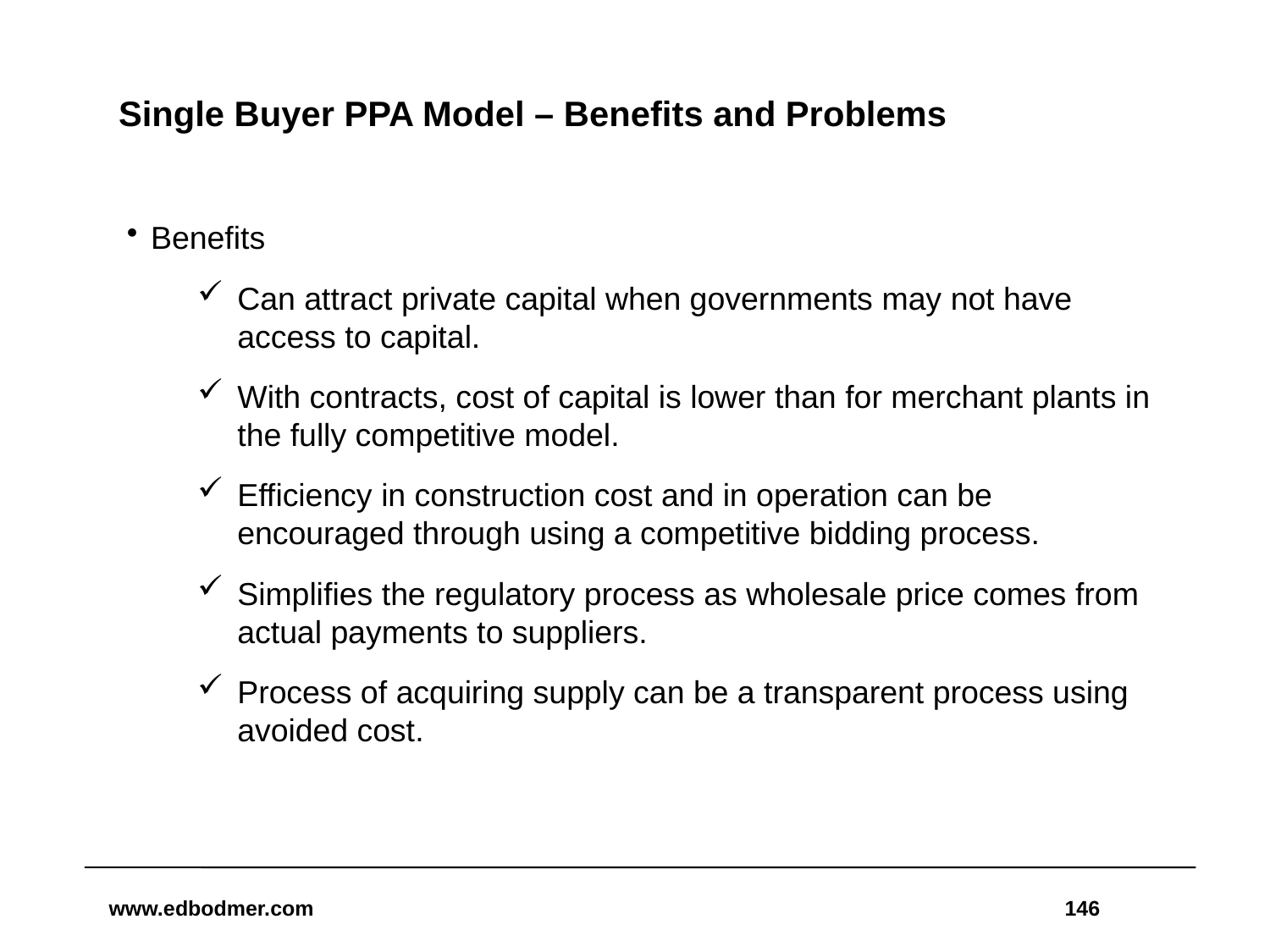

# Single Buyer PPA Model – Benefits and Problems
Benefits
Can attract private capital when governments may not have access to capital.
With contracts, cost of capital is lower than for merchant plants in the fully competitive model.
Efficiency in construction cost and in operation can be encouraged through using a competitive bidding process.
Simplifies the regulatory process as wholesale price comes from actual payments to suppliers.
Process of acquiring supply can be a transparent process using avoided cost.